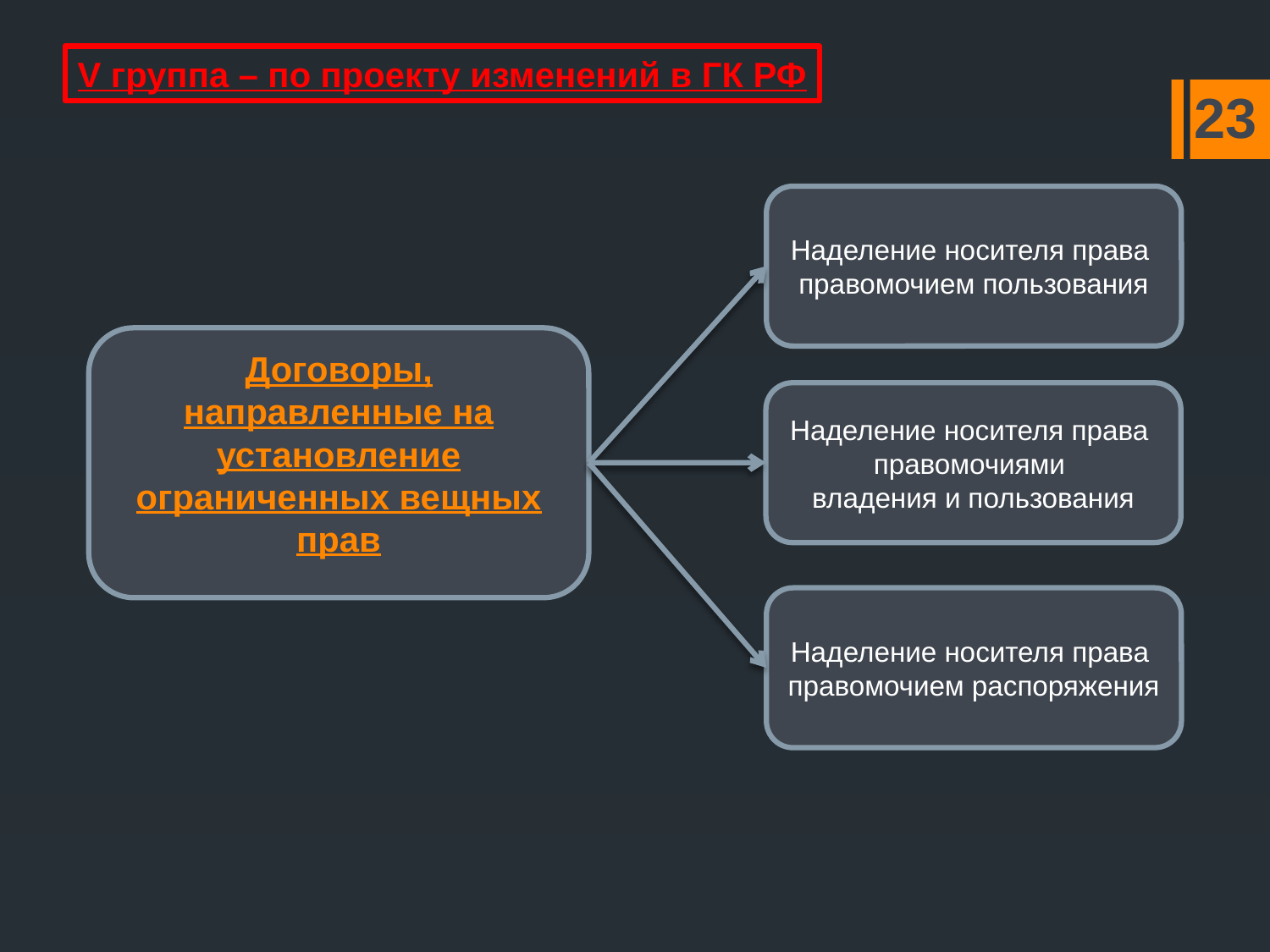

V группа – по проекту изменений в ГК РФ

23
Наделение носителя права
правомочием пользования
Договоры, направленные на установление ограниченных вещных прав

Наделение носителя права
правомочиями
владения и пользования
Наделение носителя права
правомочием распоряжения